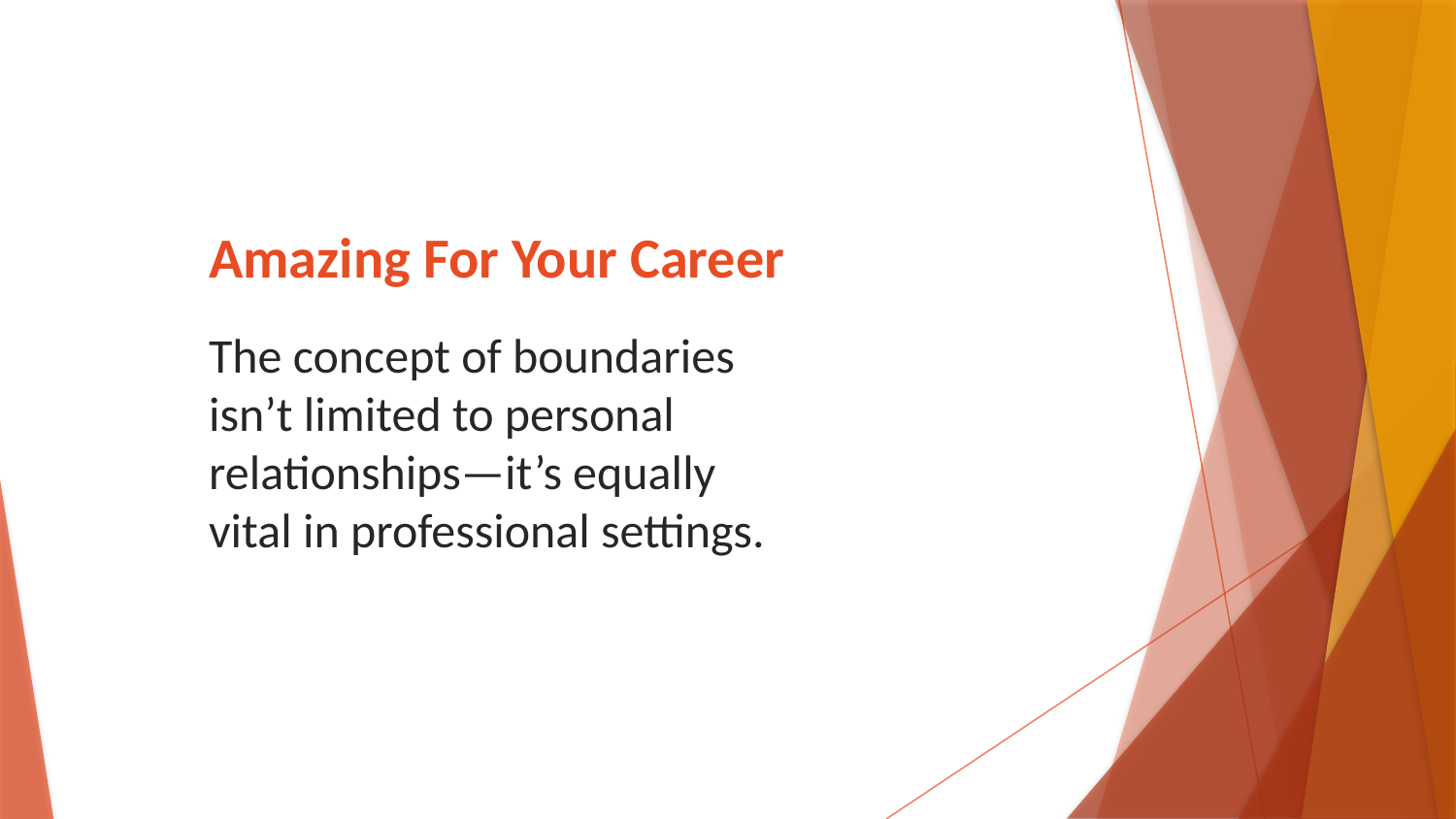

# Amazing For Your Career
The concept of boundaries isn’t limited to personal relationships—it’s equally vital in professional settings.